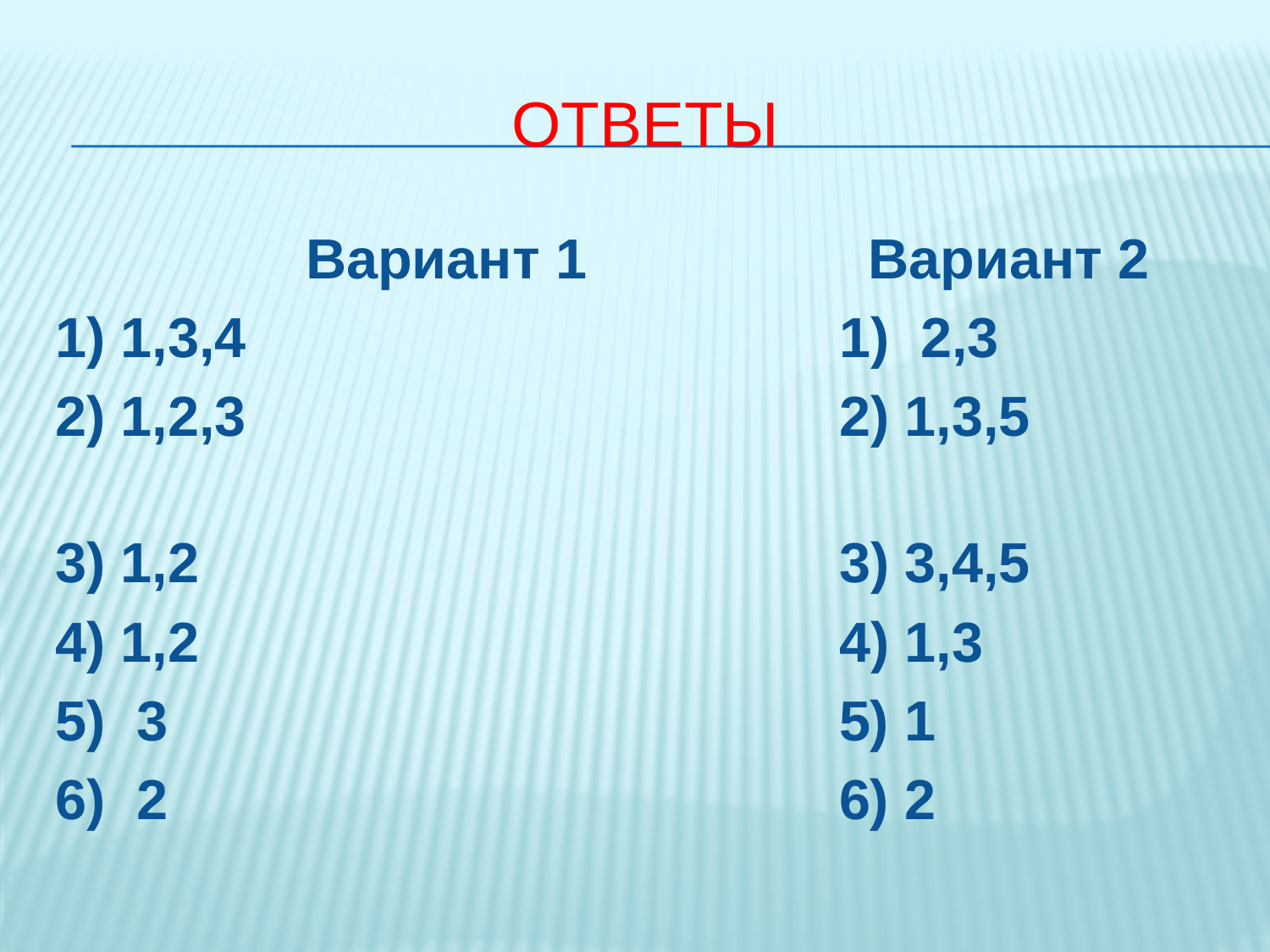

# Ответы
                Вариант 1                  Вариант 2
1) 1,3,4                                      1)  2,3
2) 1,2,3                                      2) 1,3,5
3) 1,2                                         3) 3,4,5
4) 1,2                                         4) 1,3
5)  3                                           5) 1
6)  2                                           6) 2